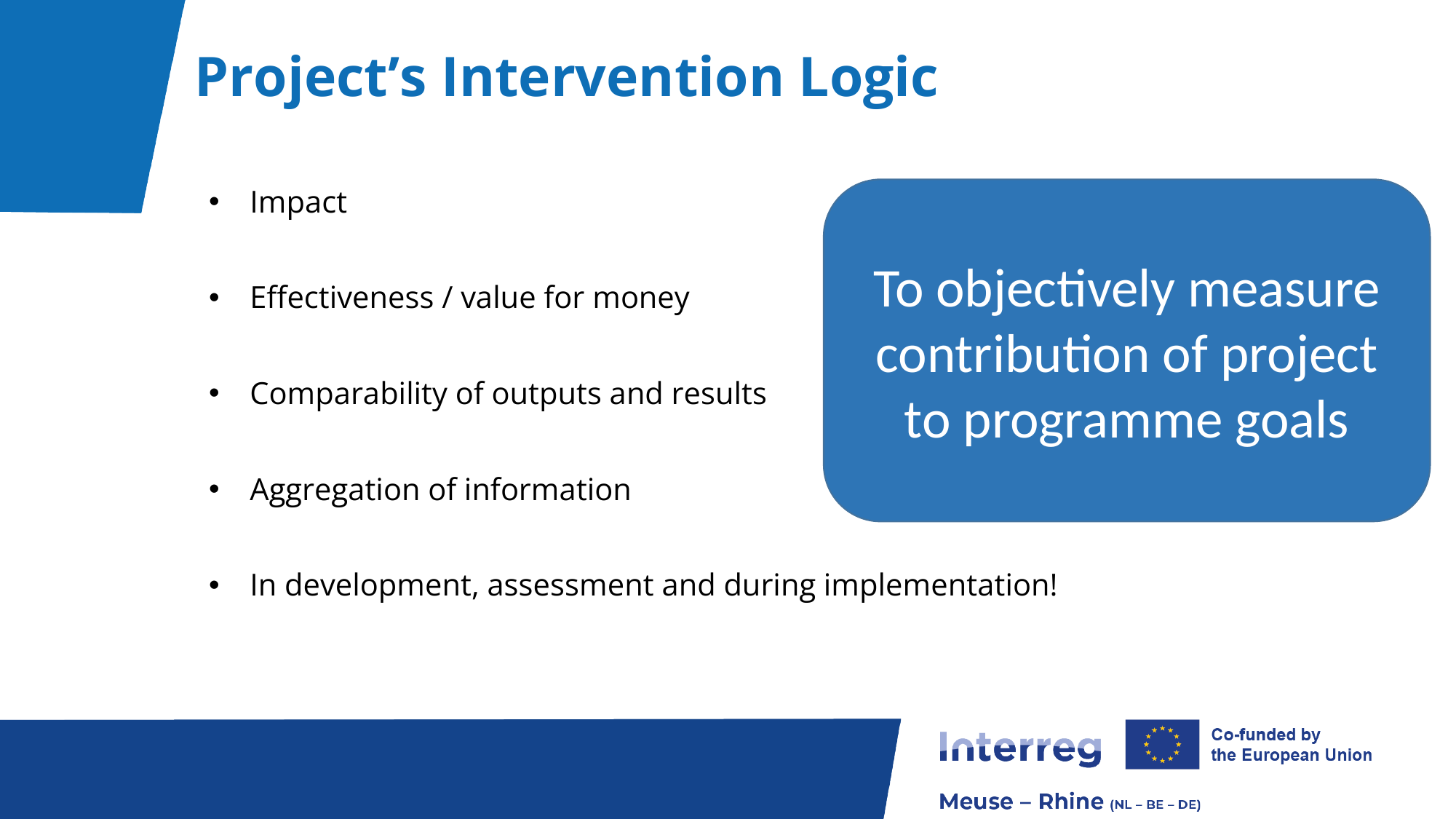

# Project’s Intervention Logic
To objectively measure contribution of project to programme goals
Impact

Effectiveness / value for money

Comparability of outputs and results

Aggregation of information

In development, assessment and during implementation!
Fact 2